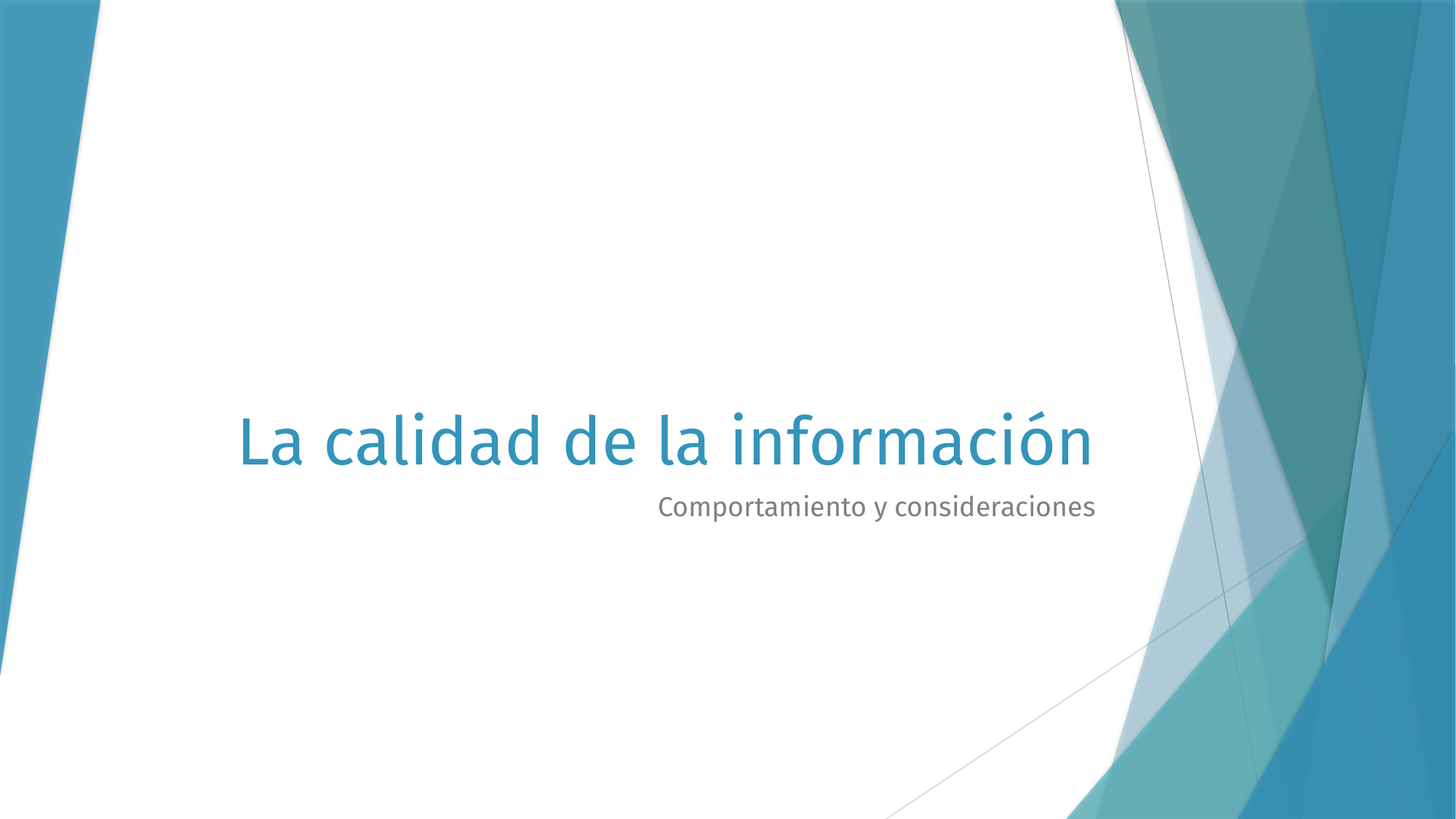

# La calidad de la información
Comportamiento y consideraciones